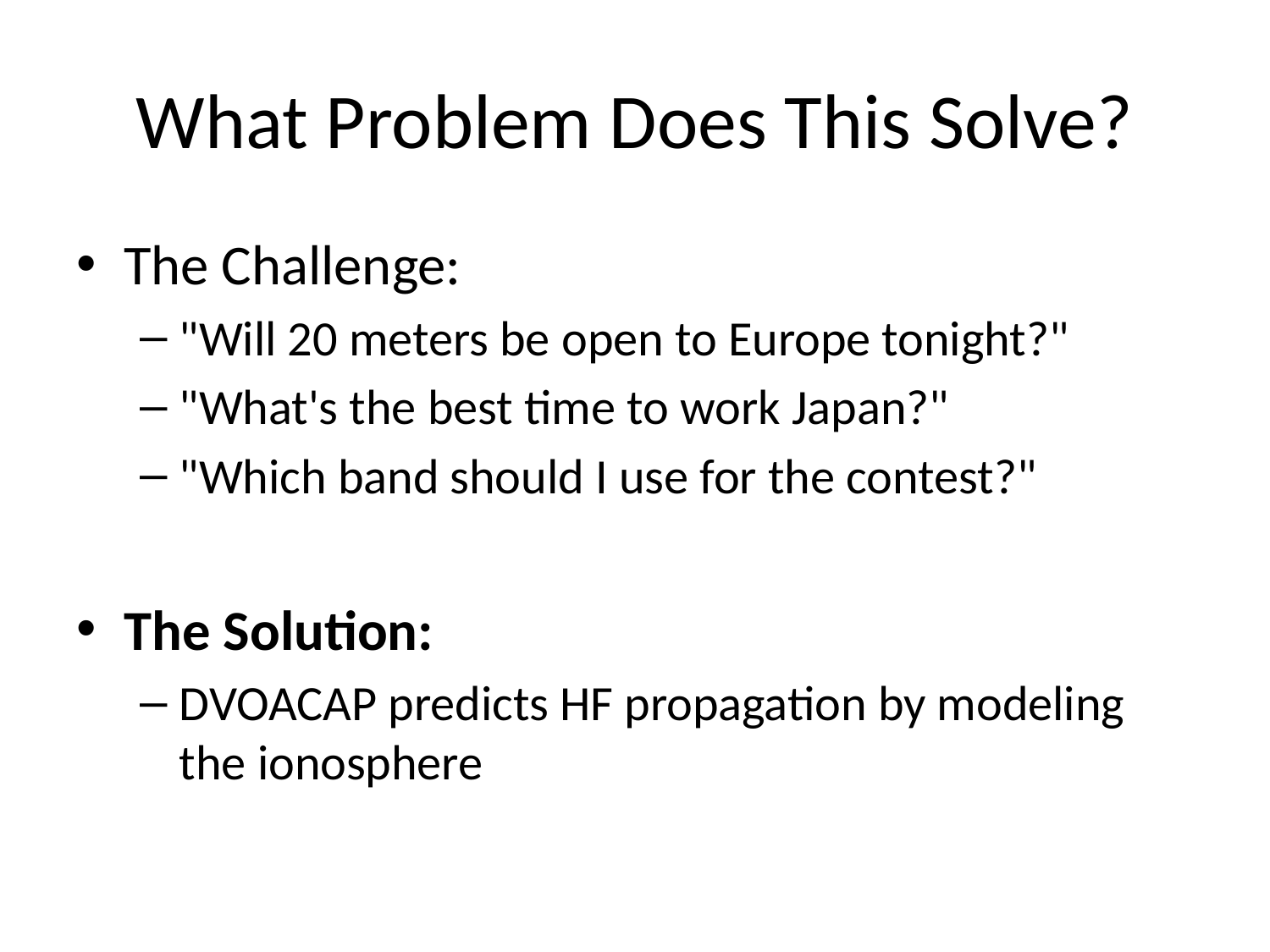

# What Problem Does This Solve?
The Challenge:
"Will 20 meters be open to Europe tonight?"
"What's the best time to work Japan?"
"Which band should I use for the contest?"

The Solution:
DVOACAP predicts HF propagation by modeling the ionosphere